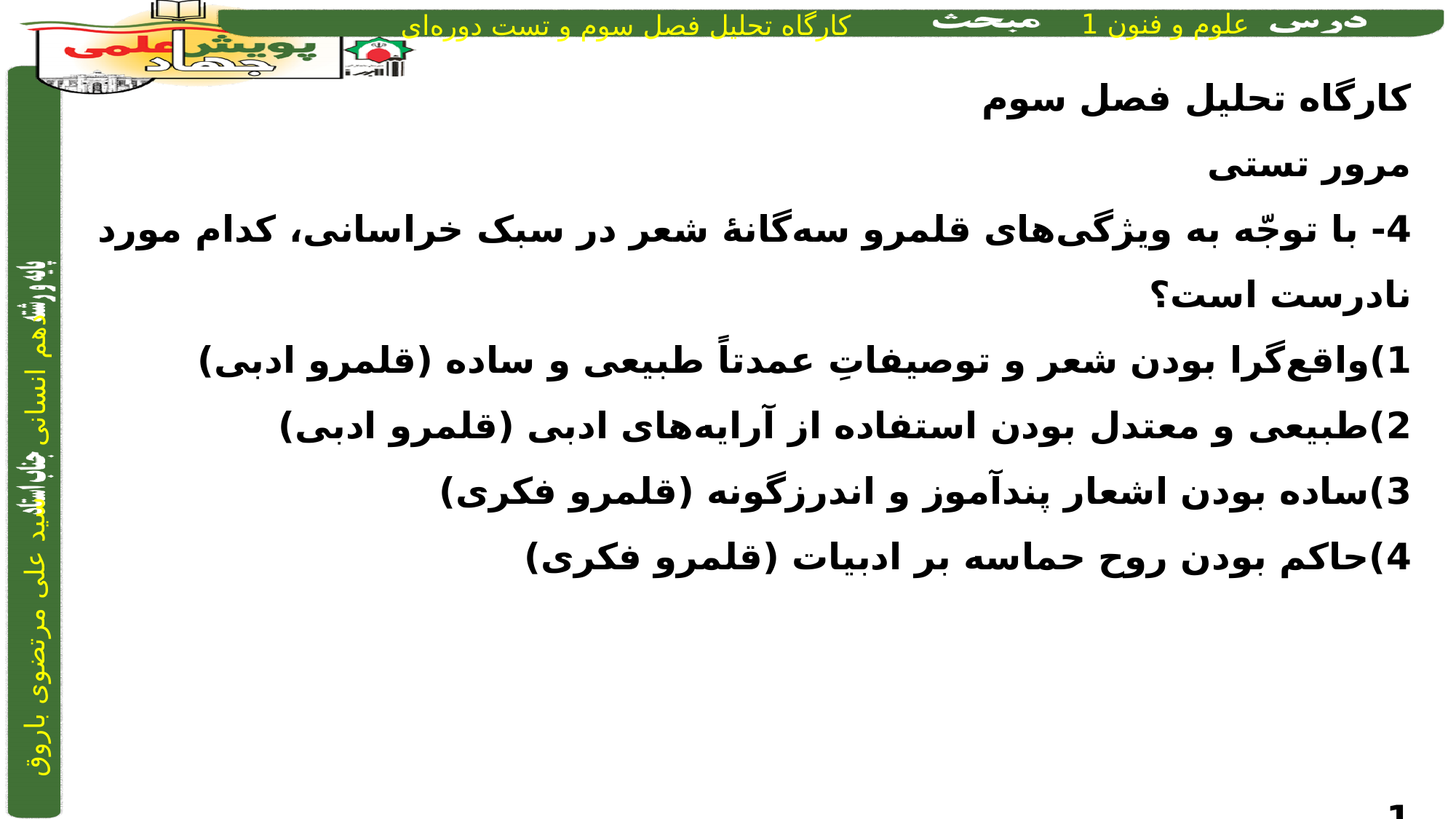

کارگاه تحلیل فصل سوم
مرور تستی
4- با توجّه به ویژگی‌های قلمرو سه‌گانۀ شعر در سبک خراسانی، کدام مورد نادرست است؟
1)واقع‌گرا بودن شعر و توصیفاتِ عمدتاً طبیعی و ساده (قلمرو ادبی)
2)طبیعی و معتدل بودن استفاده از آرایه‌های ادبی (قلمرو ادبی)
3)ساده بودن اشعار پندآموز و اندرزگونه (قلمرو فکری)
4)حاکم بودن روح حماسه بر ادبیات (قلمرو فکری)

1